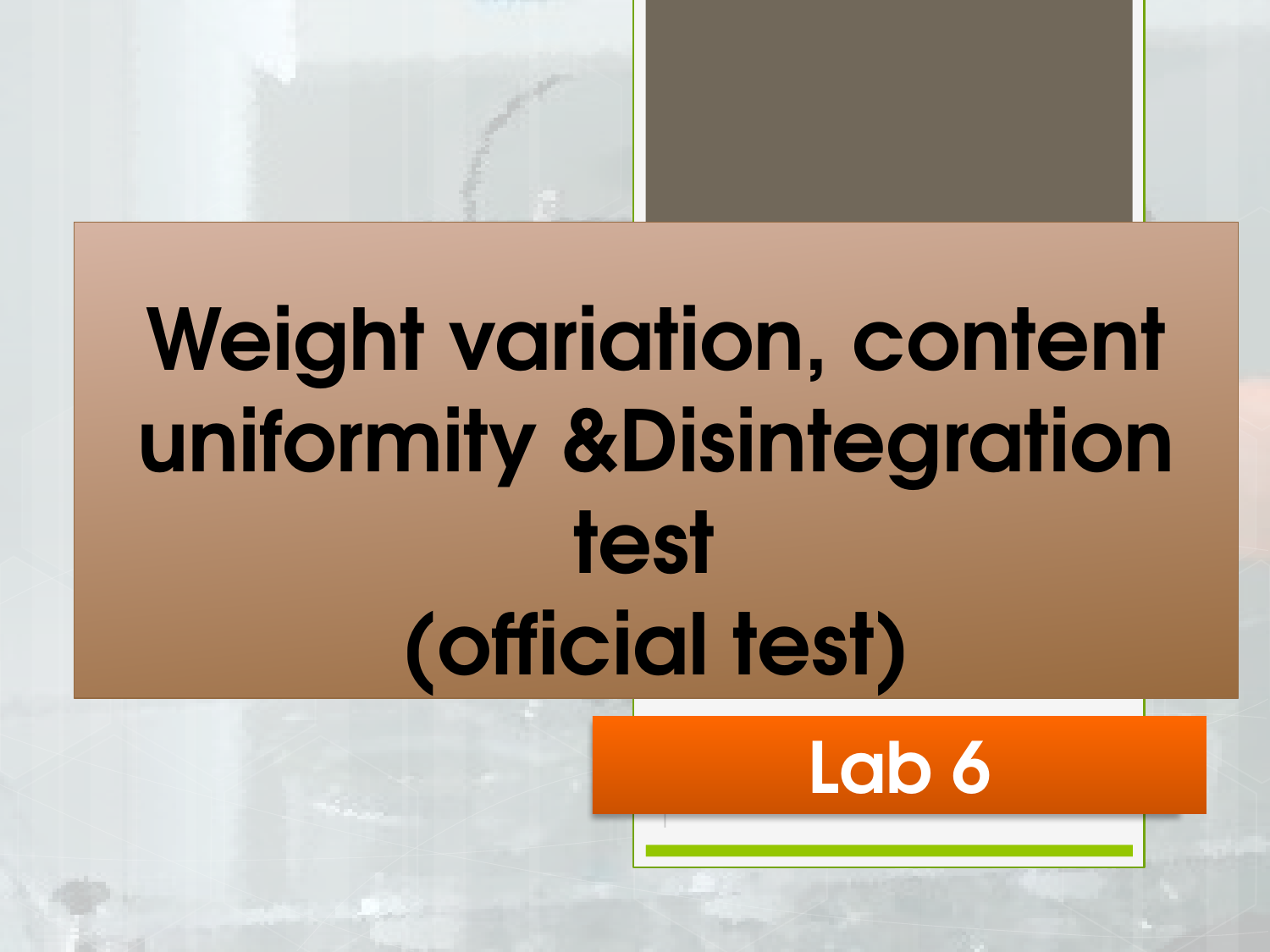

# Weight variation, content uniformity &Disintegration test (official test)
Lab 6
1